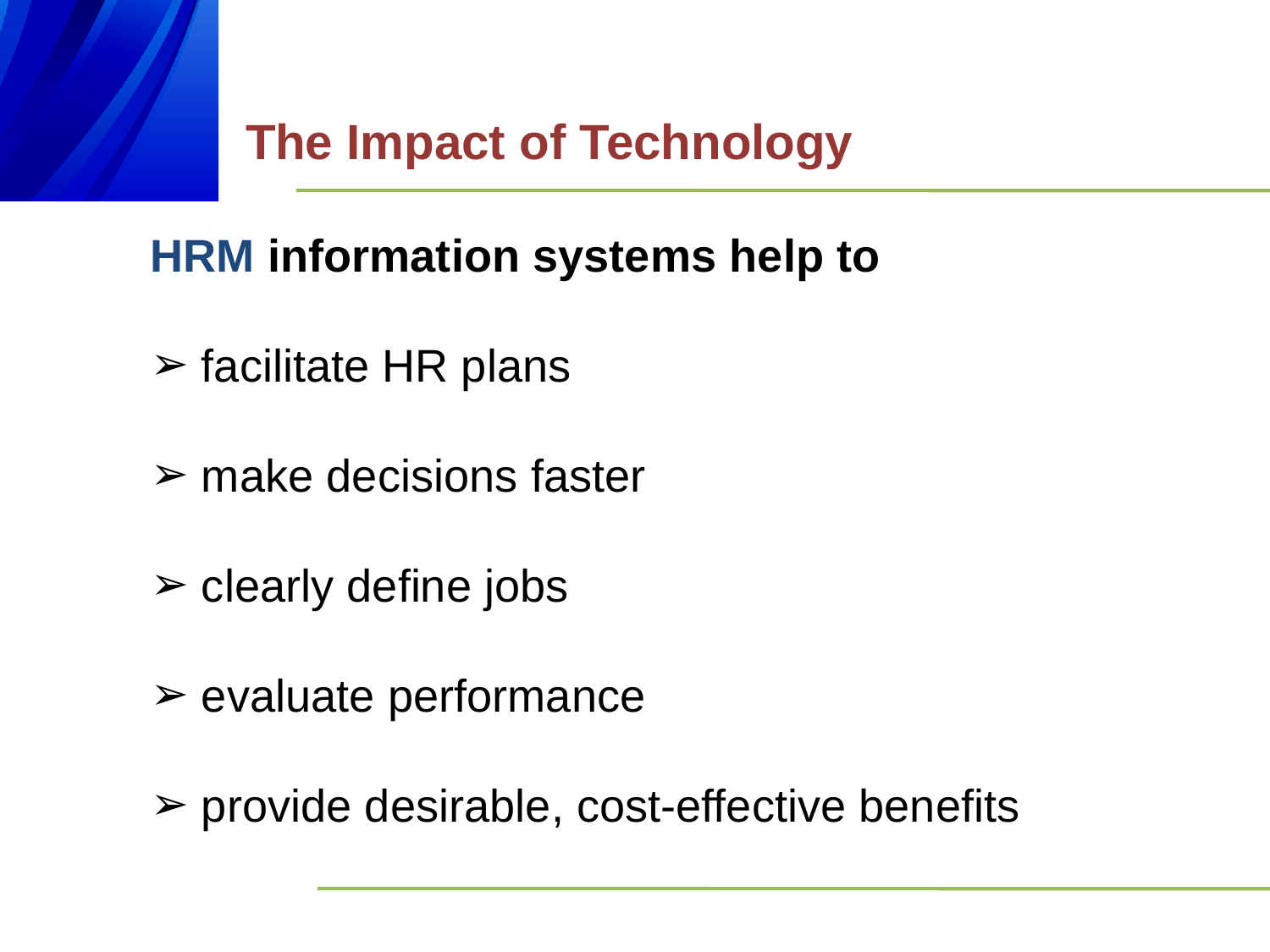

The Impact of Technology

HRM information systems help to

 facilitate HR plans

 make decisions faster

 clearly define jobs

 evaluate performance

 provide desirable, cost-effective benefits